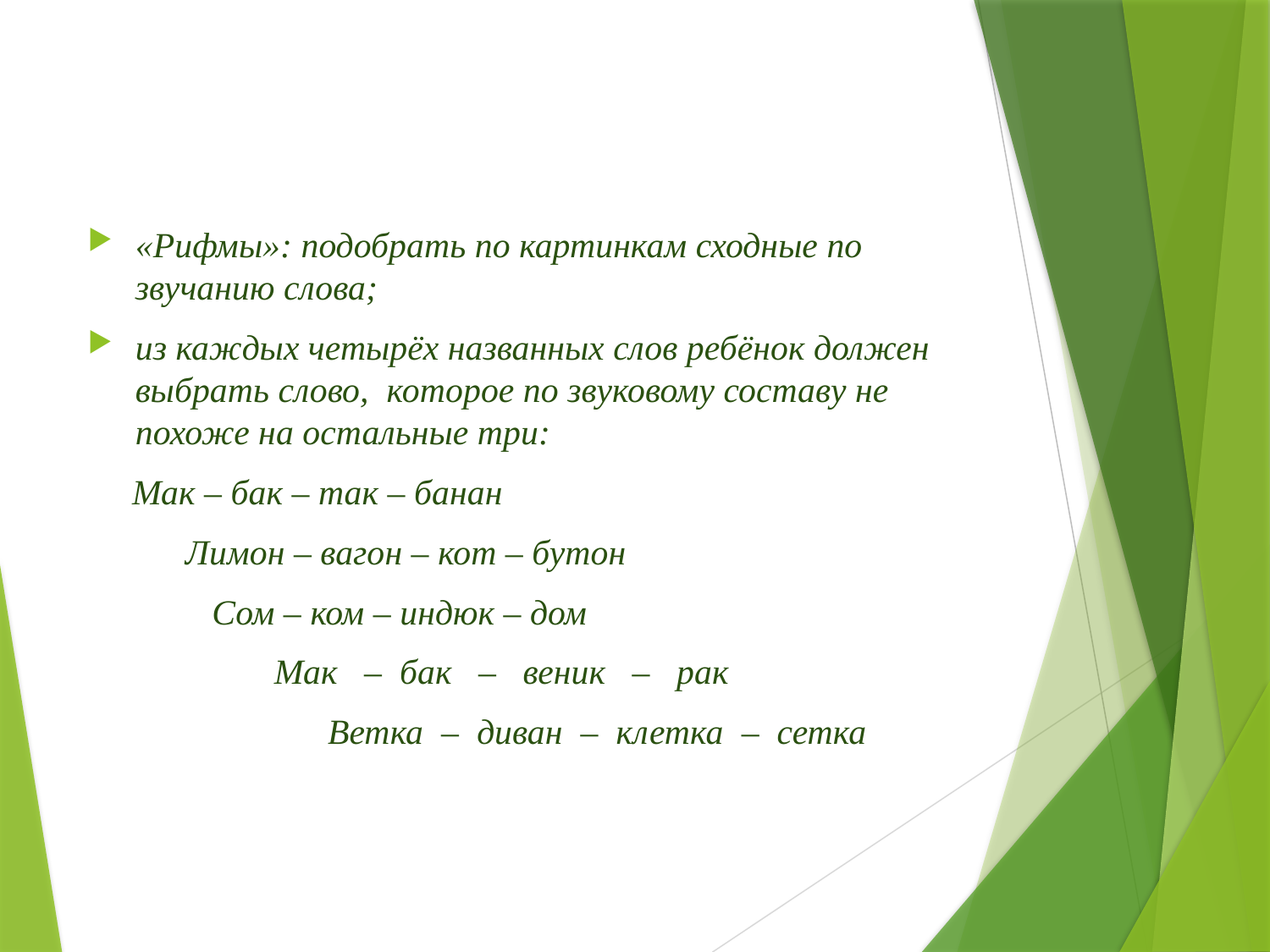

«Рифмы»: подобрать по картинкам сходные по звучанию слова;
из каждых четырёх названных слов ребёнок должен выбрать слово,  которое по звуковому составу не похоже на остальные три:
     Мак – бак – так – банан
           Лимон – вагон – кот – бутон
              Сом – ком – индюк – дом
                     Мак   –  бак   –   веник   –   рак
                           Ветка  –  диван  –  клетка  –  сетка